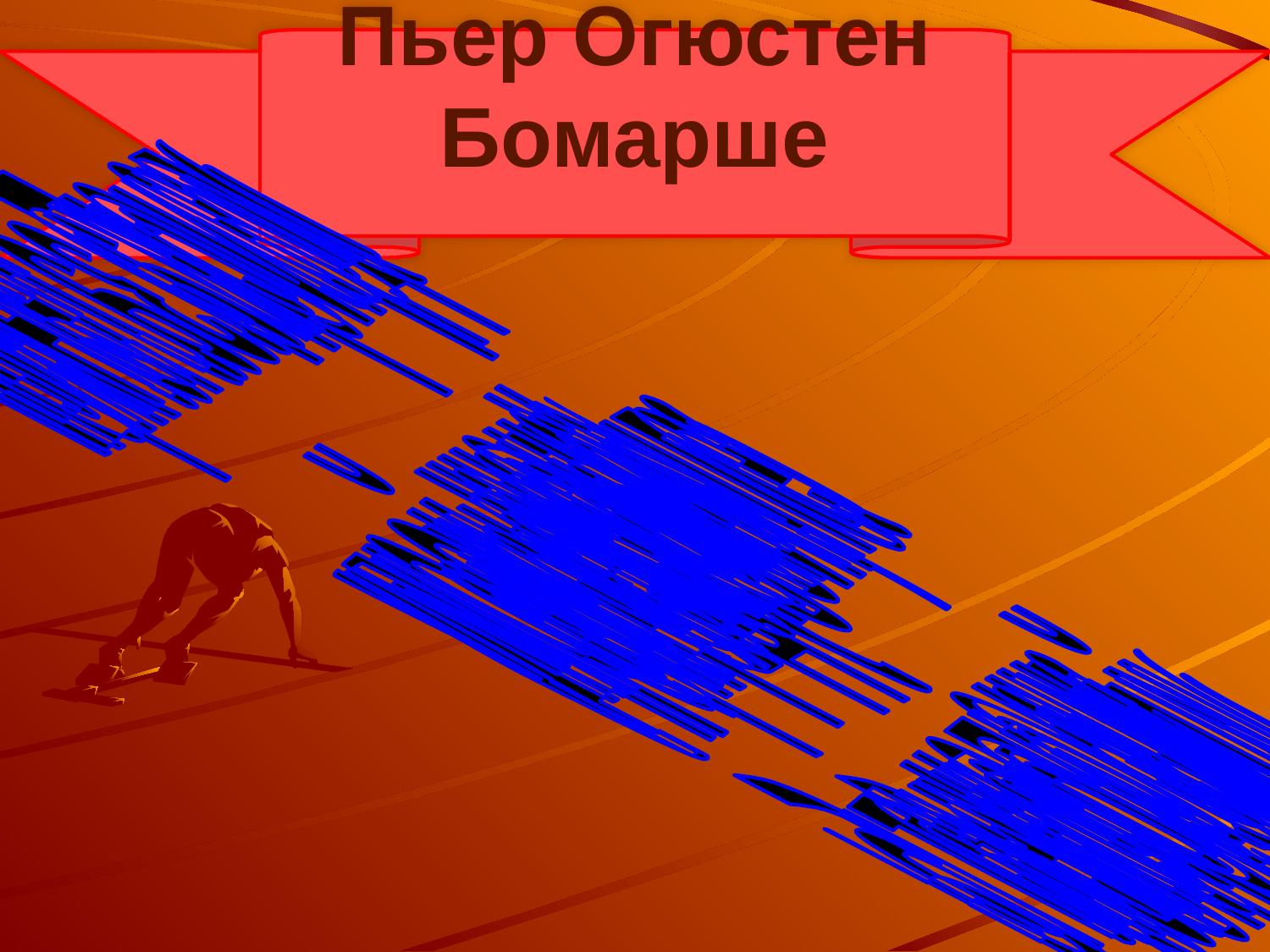

Пьер Огюстен Бомарше

Природа сказала женщине:
будь прекрасной, если можешь, мудрой, если хочешь,
но благоразумной ты должна быть непременно